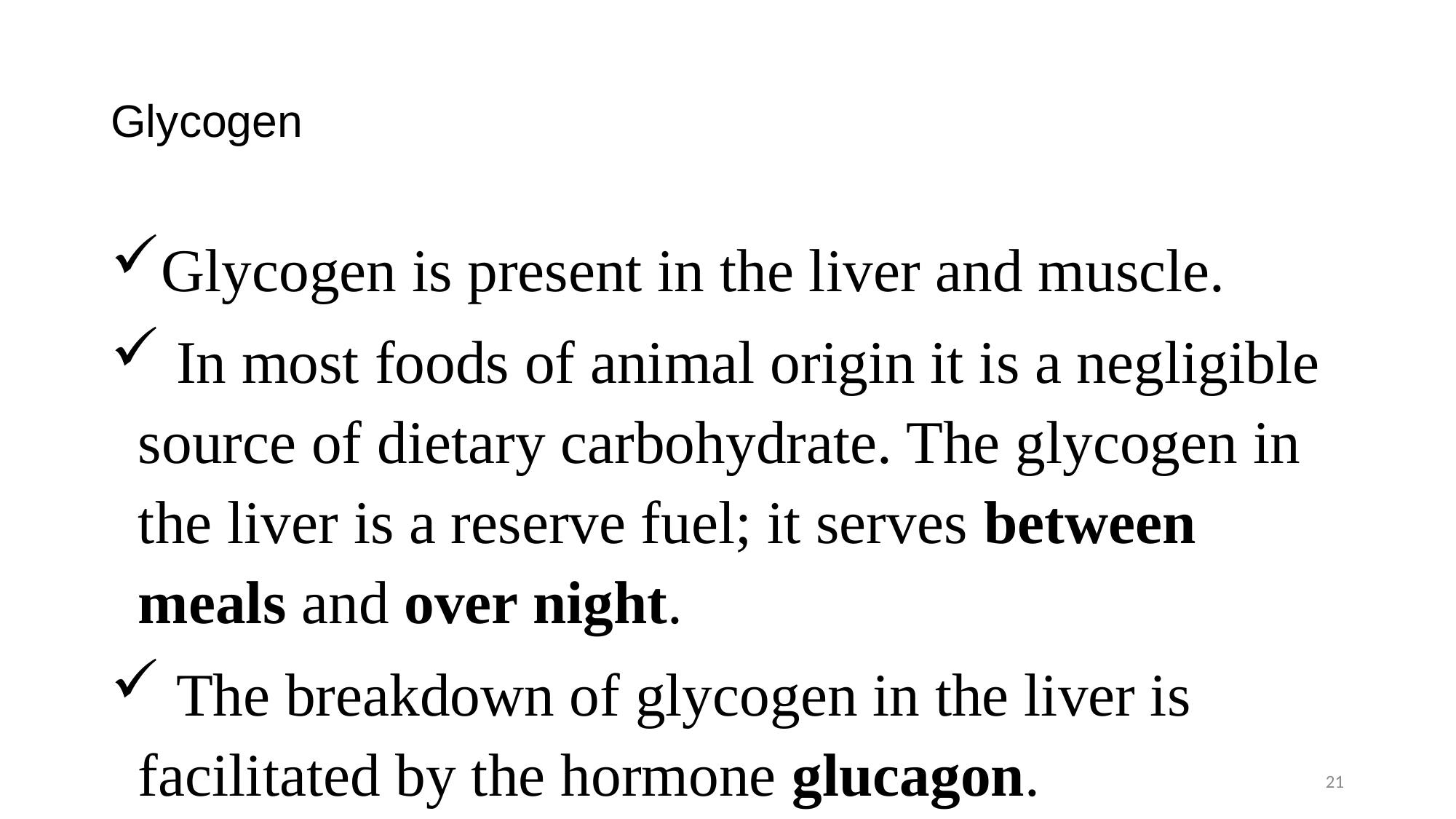

# Glycogen
Glycogen is present in the liver and muscle.
 In most foods of animal origin it is a negligible source of dietary carbohydrate. The glycogen in the liver is a reserve fuel; it serves between meals and over night.
 The breakdown of glycogen in the liver is facilitated by the hormone glucagon.

21